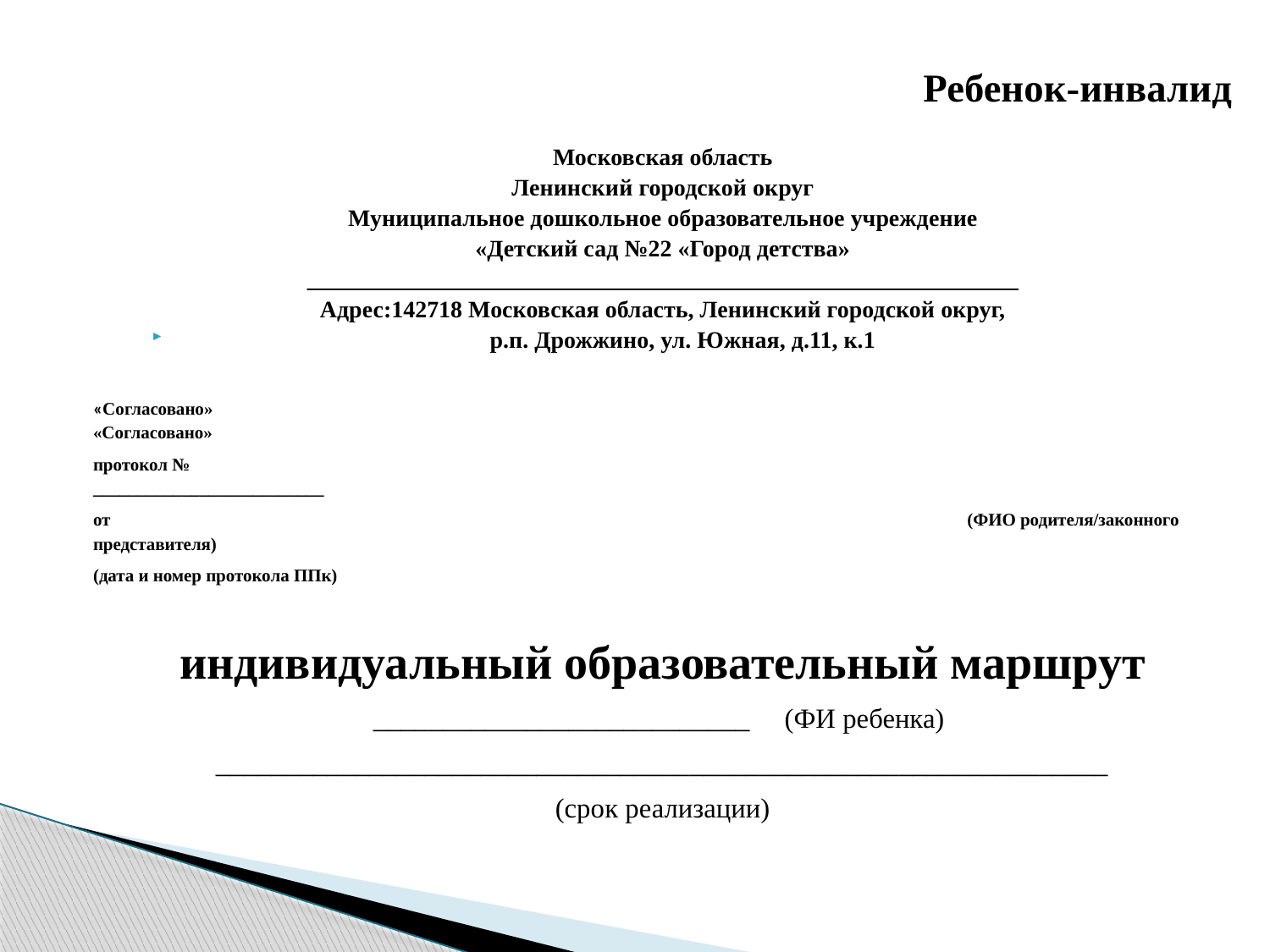

Ребенок-инвалид

Московская область
Ленинский городской округ
Муниципальное дошкольное образовательное учреждение
«Детский сад №22 «Город детства»
____________________________________________________________
Адрес:142718 Московская область, Ленинский городской округ,
р.п. Дрожжино, ул. Южная, д.11, к.1

«Согласовано»                                                                                                                                                                                                                         «Согласовано»
протокол №                                                                                                                                                                                                        __________________________
от                                                                                                                                                                                                 (ФИО родителя/законного представителя)
(дата и номер протокола ППк)

индивидуальный образовательный маршрут
___________________________     (ФИ ребенка)
________________________________________________________________
(срок реализации)